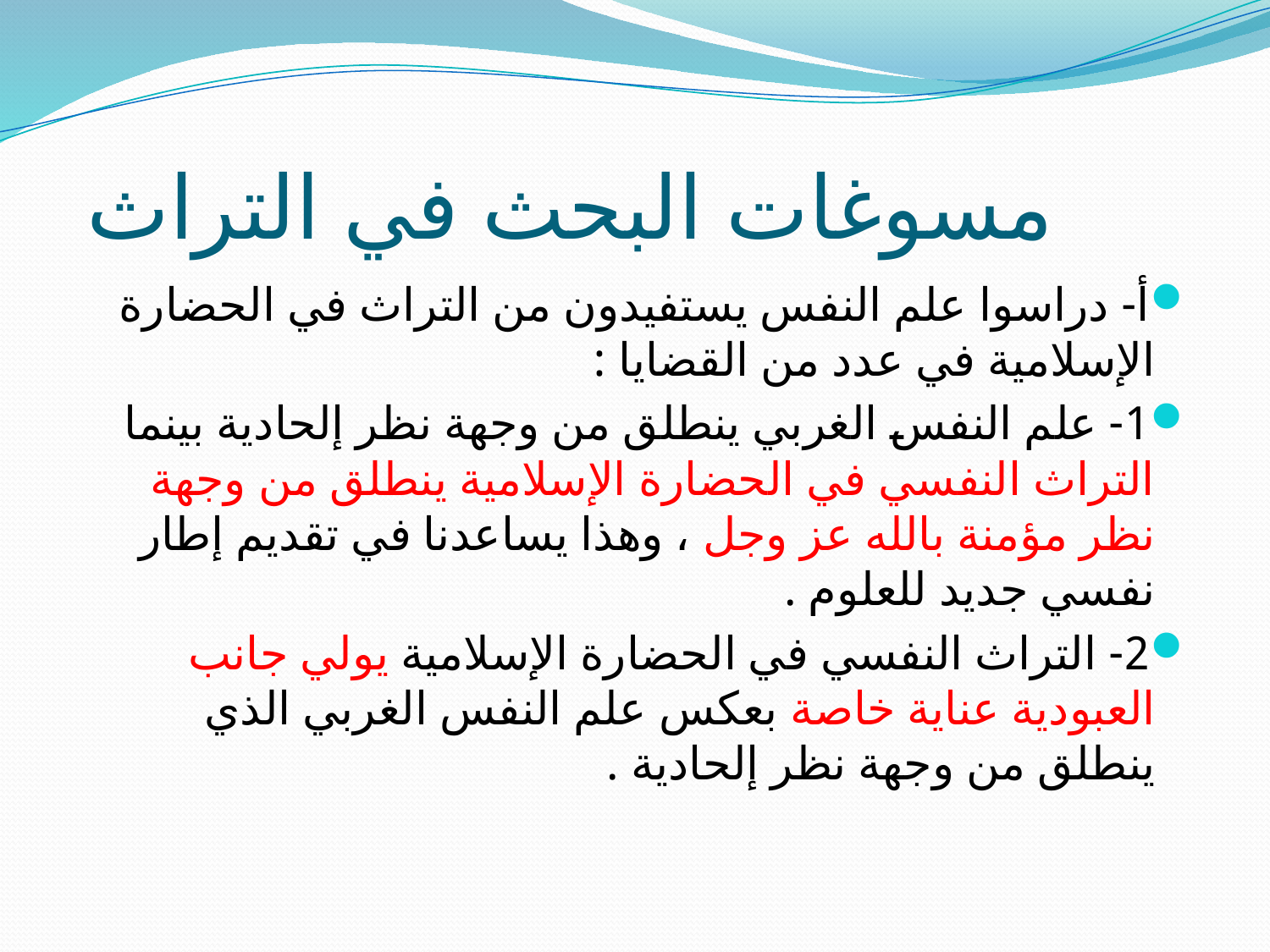

# مسوغات البحث في التراث
أ- دراسوا علم النفس يستفيدون من التراث في الحضارة الإسلامية في عدد من القضايا :
1- علم النفس الغربي ينطلق من وجهة نظر إلحادية بينما التراث النفسي في الحضارة الإسلامية ينطلق من وجهة نظر مؤمنة بالله عز وجل ، وهذا يساعدنا في تقديم إطار نفسي جديد للعلوم .
2- التراث النفسي في الحضارة الإسلامية يولي جانب العبودية عناية خاصة بعكس علم النفس الغربي الذي ينطلق من وجهة نظر إلحادية .